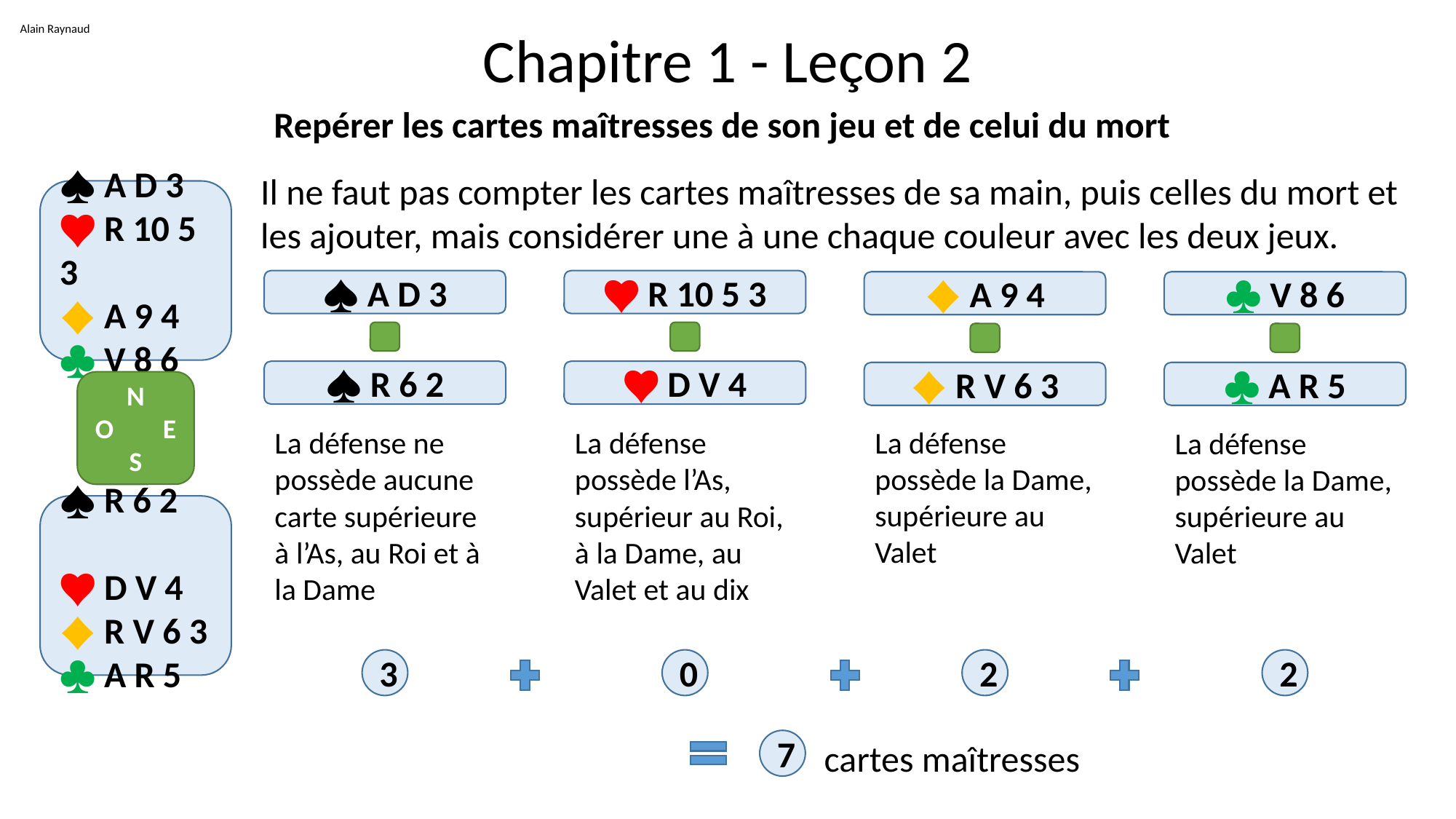

Alain Raynaud
# Chapitre 1 - Leçon 2
Repérer les cartes maîtresses de son jeu et de celui du mort

Il ne faut pas compter les cartes maîtresses de sa main, puis celles du mort et les ajouter, mais considérer une à une chaque couleur avec les deux jeux.
♠ A D 3
♥ R 10 5 3
♦ A 9 4
♣ V 8 6
N
O        E
S
♠ R 6 2
♥ D V 4
♦ R V 6 3
♣ A R 5
♠ A D 3

♠ R 6 2
♥ R 10 5 3

♥ D V 4
♦ A 9 4

♦ R V 6 3
♣ V 8 6

♣ A R 5
La défense ne possède aucune carte supérieure à l’As, au Roi et à la Dame
La défense possède l’As, supérieur au Roi, à la Dame, au Valet et au dix
La défense possède la Dame, supérieure au Valet
La défense possède la Dame, supérieure au Valet
3
0
2
2

cartes maîtresses
7